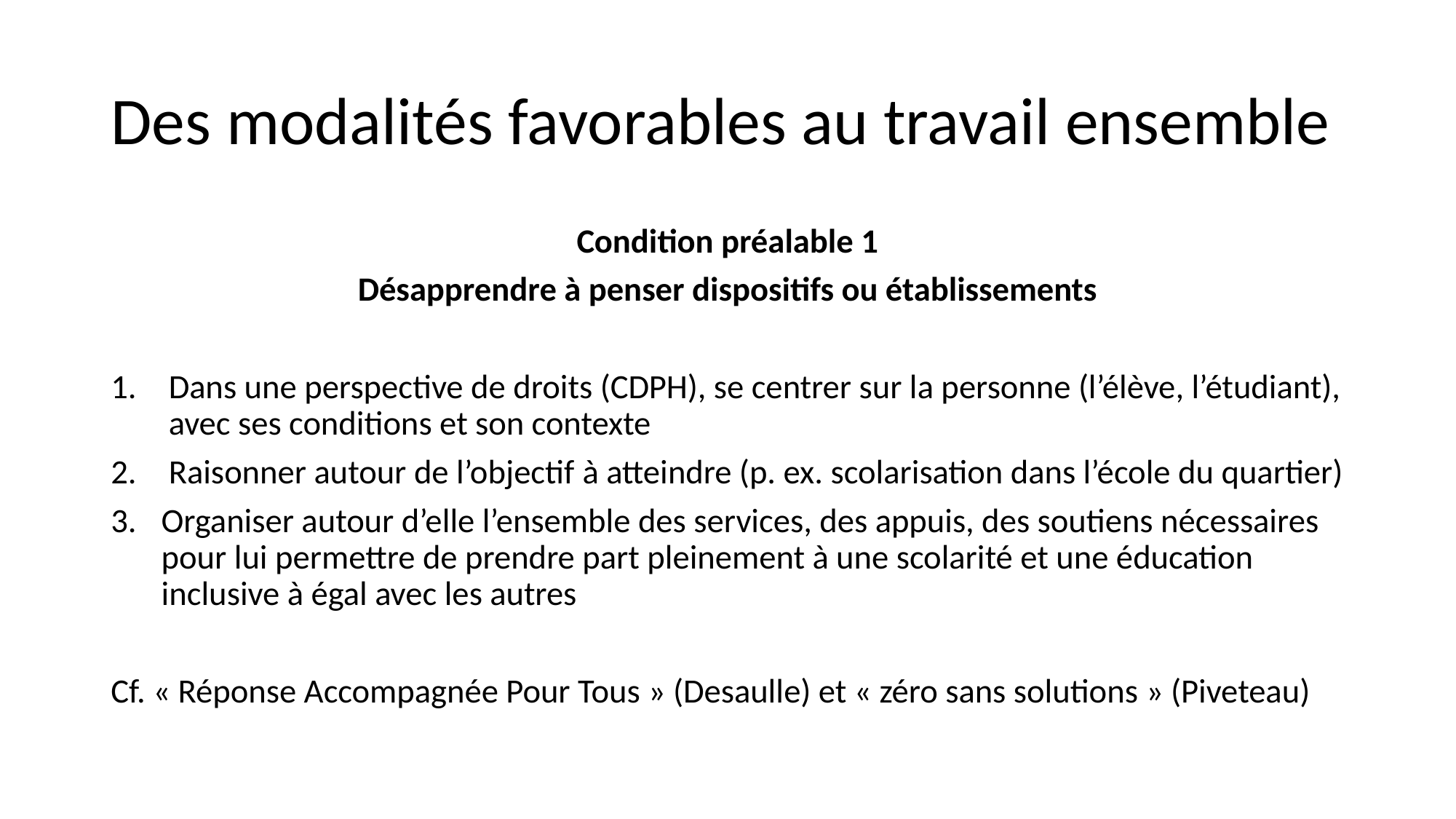

# Des modalités favorables au travail ensemble
Condition préalable 1
Désapprendre à penser dispositifs ou établissements

Dans une perspective de droits (CDPH), se centrer sur la personne (l’élève, l’étudiant), avec ses conditions et son contexte
Raisonner autour de l’objectif à atteindre (p. ex. scolarisation dans l’école du quartier)
3. 	Organiser autour d’elle l’ensemble des services, des appuis, des soutiens nécessaires pour lui permettre de prendre part pleinement à une scolarité et une éducation inclusive à égal avec les autres

Cf. « Réponse Accompagnée Pour Tous » (Desaulle) et « zéro sans solutions » (Piveteau)